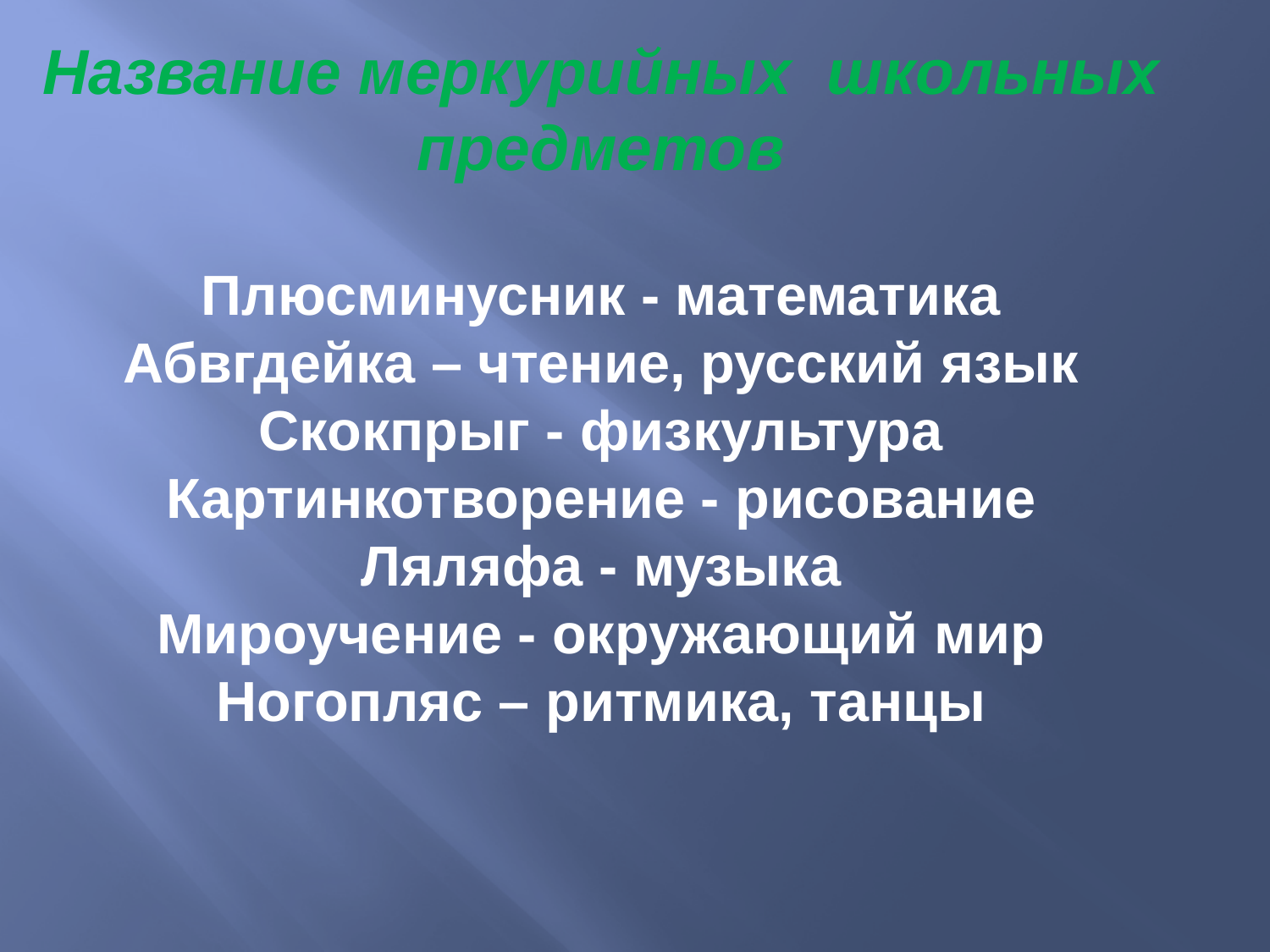

# Название меркурийных  школьных предметов Плюсминусник - математика Абвгдейка – чтение, русский язык Скокпрыг - физкультура Картинкотворение - рисование Ляляфа - музыка Мироучение - окружающий мир Ногопляс – ритмика, танцы